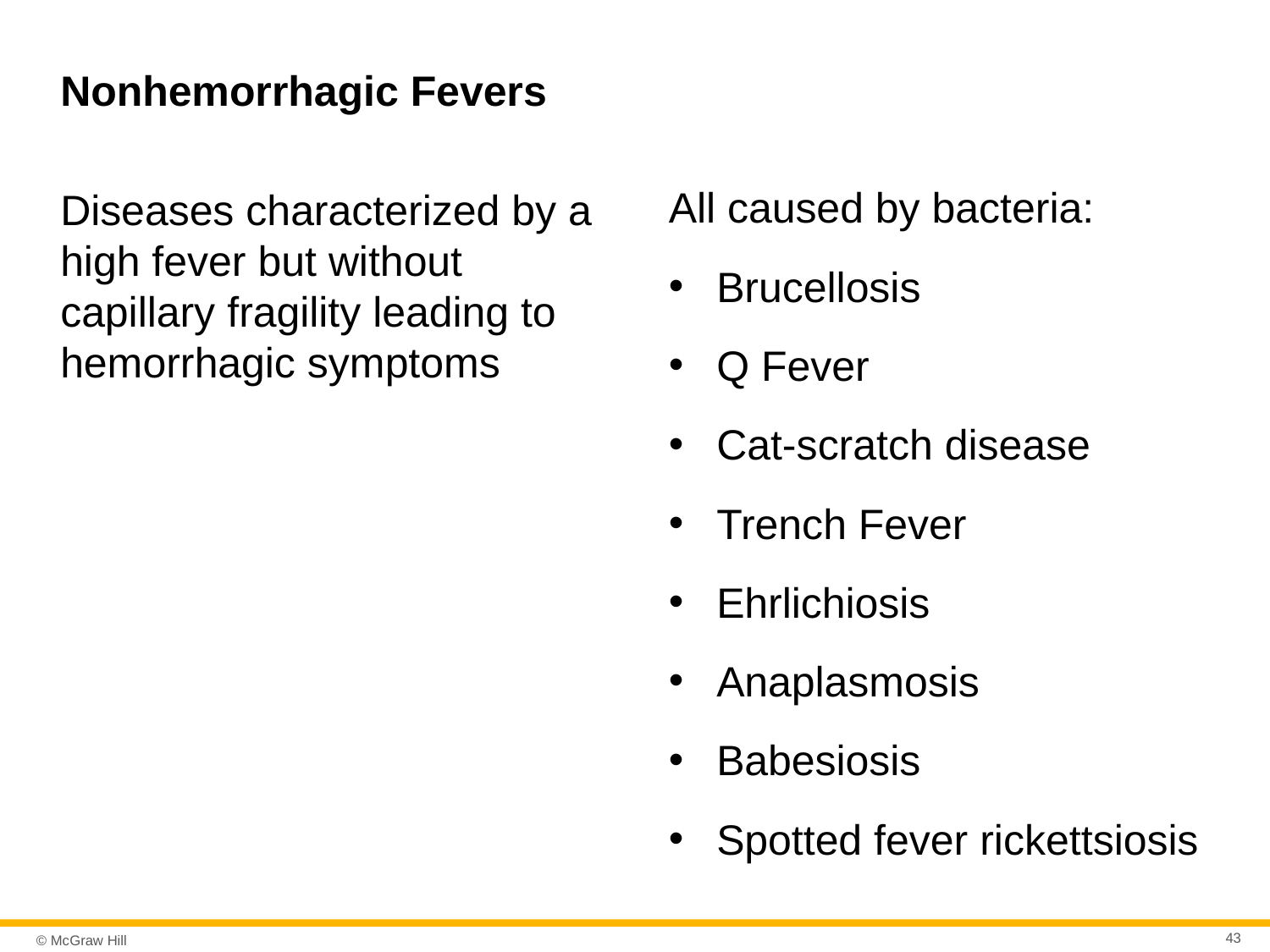

# Nonhemorrhagic Fevers
All caused by bacteria:
Brucellosis
Q Fever
Cat-scratch disease
Trench Fever
Ehrlichiosis
Anaplasmosis
Babesiosis
Spotted fever rickettsiosis
Diseases characterized by a high fever but without capillary fragility leading to hemorrhagic symptoms